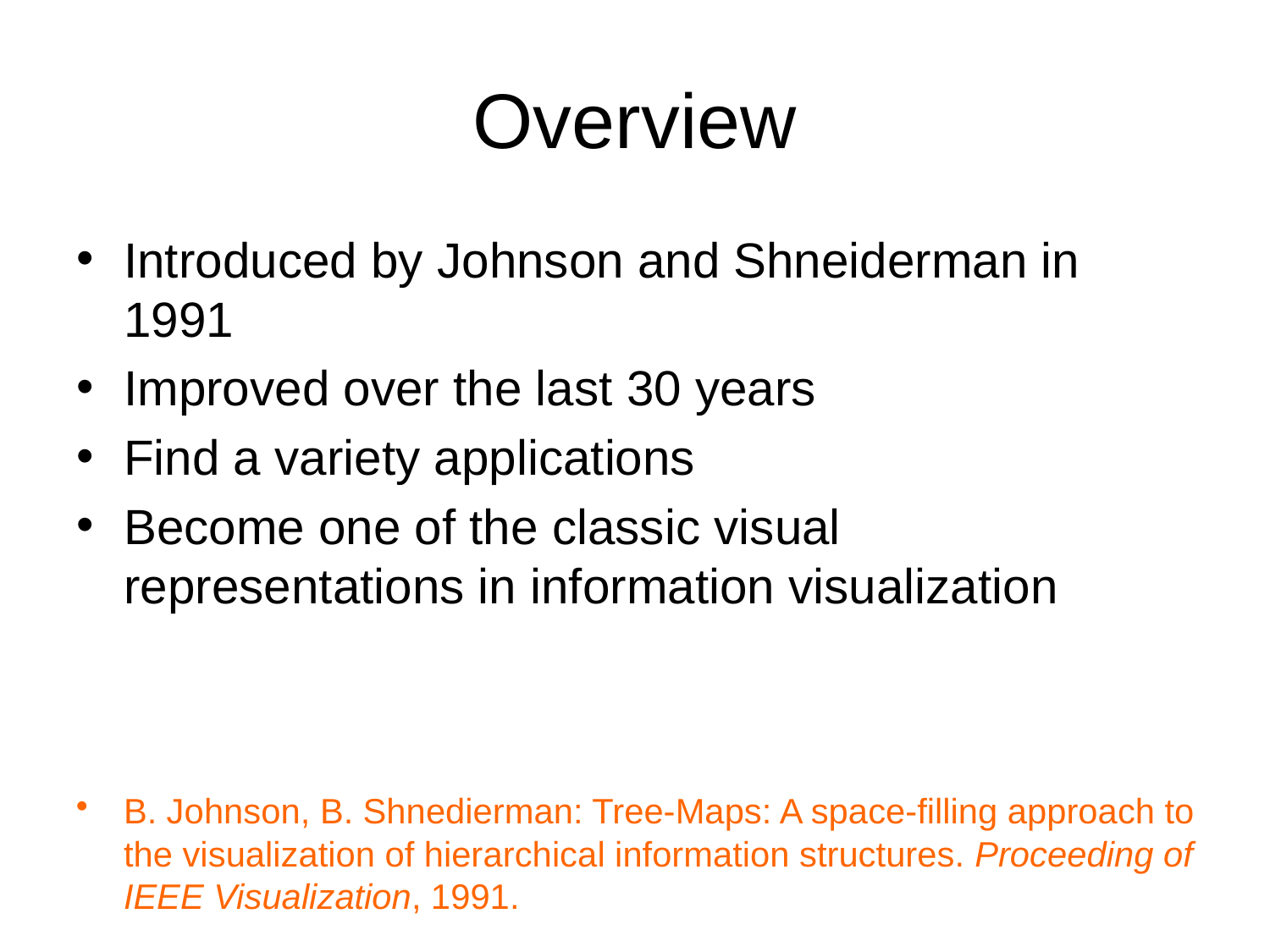

# Overview
Introduced by Johnson and Shneiderman in 1991
Improved over the last 30 years
Find a variety applications
Become one of the classic visual representations in information visualization

B. Johnson, B. Shnedierman: Tree-Maps: A space-filling approach to the visualization of hierarchical information structures. Proceeding of IEEE Visualization, 1991.